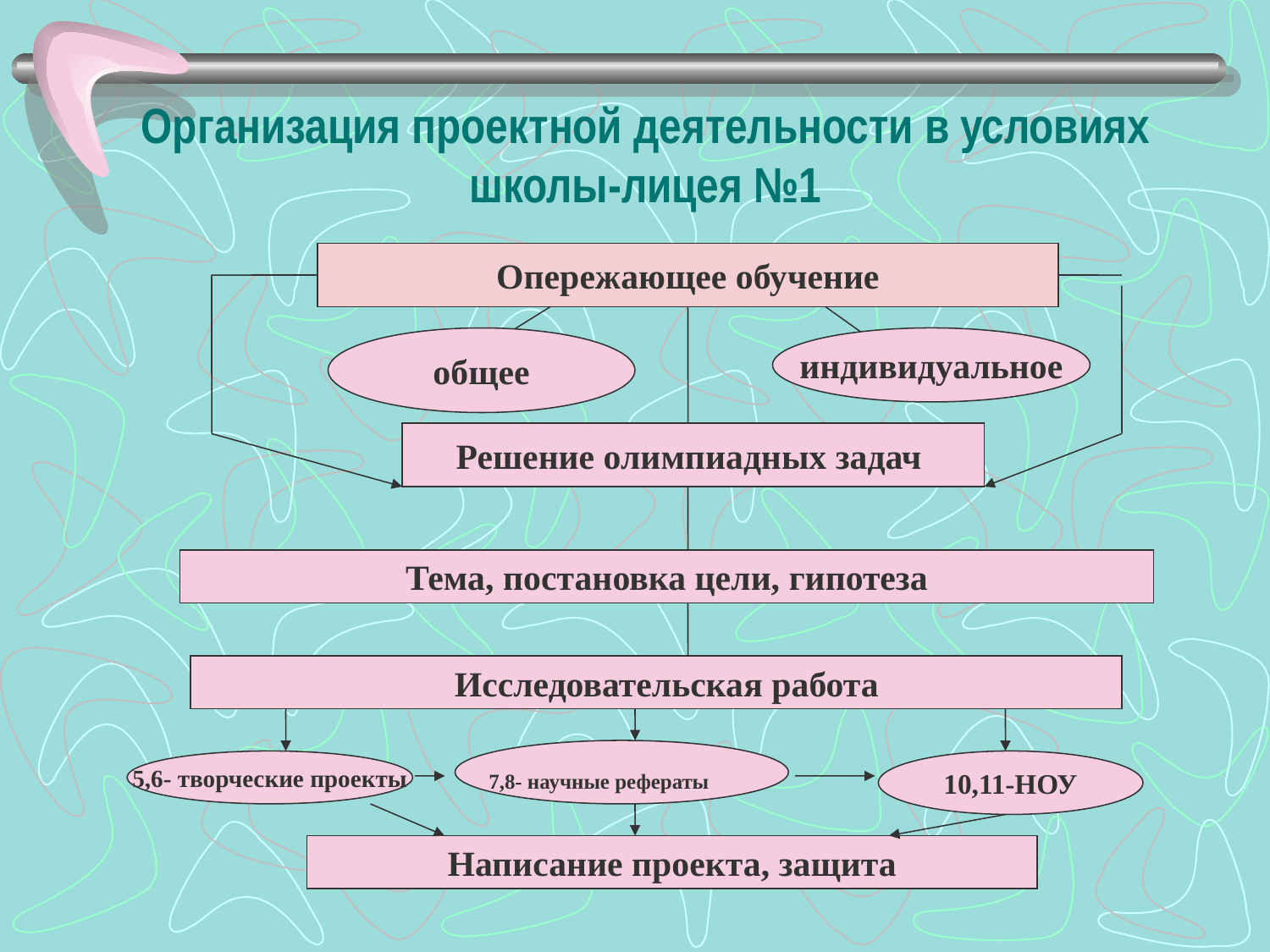

# Организация проектной деятельности в условиях школы-лицея №1

Опережающее обучение

общее
индивидуальное
Решение олимпиадных задач

Тема, постановка цели, гипотеза

Исследовательская работа

5,6- творческие проекты
10,11-НОУ
7,8- научные рефераты

Написание проекта, защита